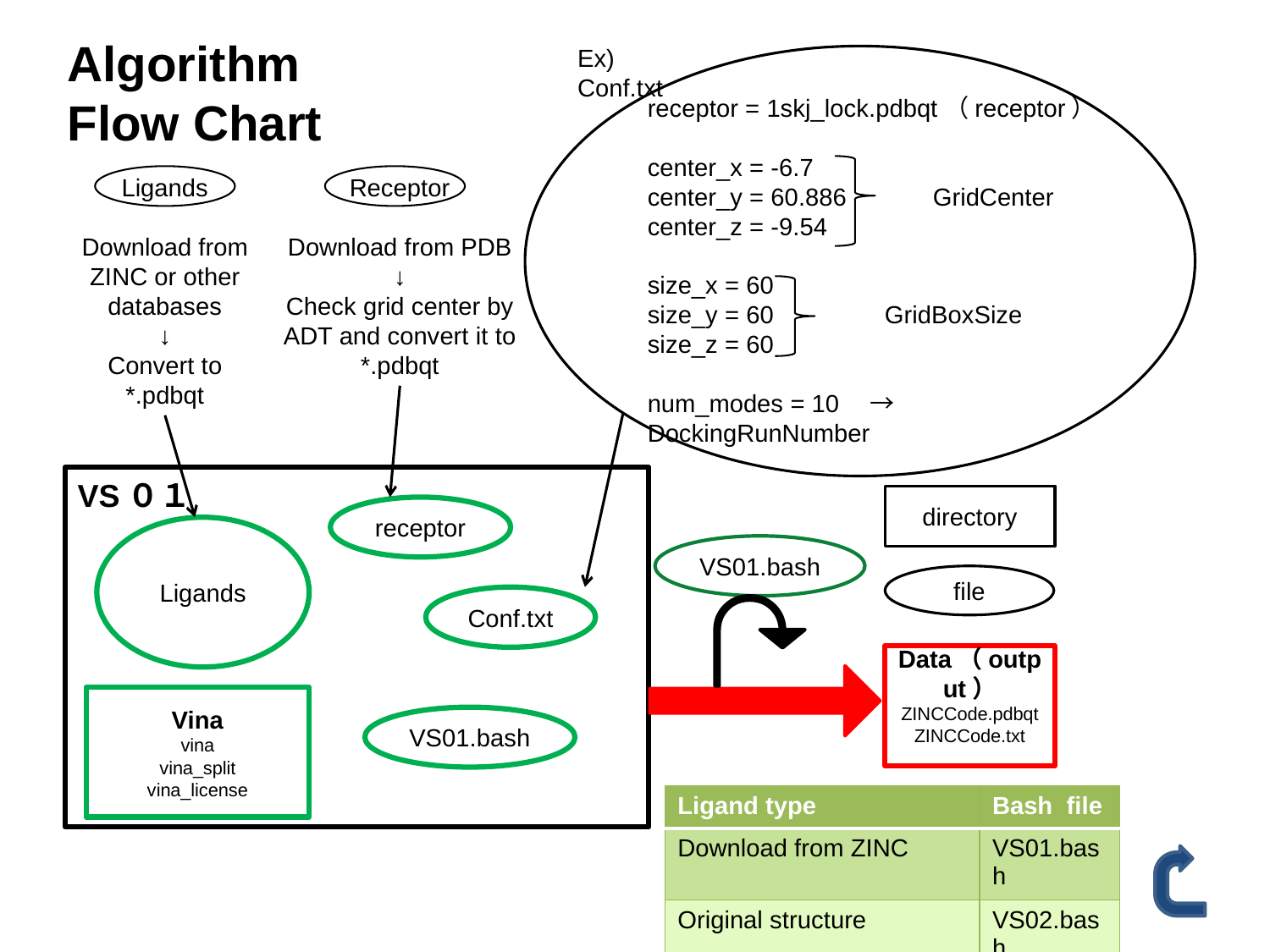

Algorithm
Flow Chart
Ex) Conf.txt

receptor = 1skj_lock.pdbqt（receptor）

center_x = -6.7
center_y = 60.886　　　GridCenter
center_z = -9.54

size_x = 60
size_y = 60　　　　GridBoxSize
size_z = 60

num_modes = 10　→　DockingRunNumber

Ligands

Download from ZINC or other databases
↓
Convert to *.pdbqt

Receptor

Download from PDB
↓
Check grid center by ADT and convert it to *.pdbqt

VS０１

receptor
Ligands
Conf.txt
Data（output）
ZINCCode.pdbqt
ZINCCode.txt

Vina
vina
vina_split
vina_license
directory
VS01.bash
file

VS01.bash
| Ligand type | Bash file |
| --- | --- |
| Download from ZINC | VS01.bash |
| Original structure | VS02.bash |